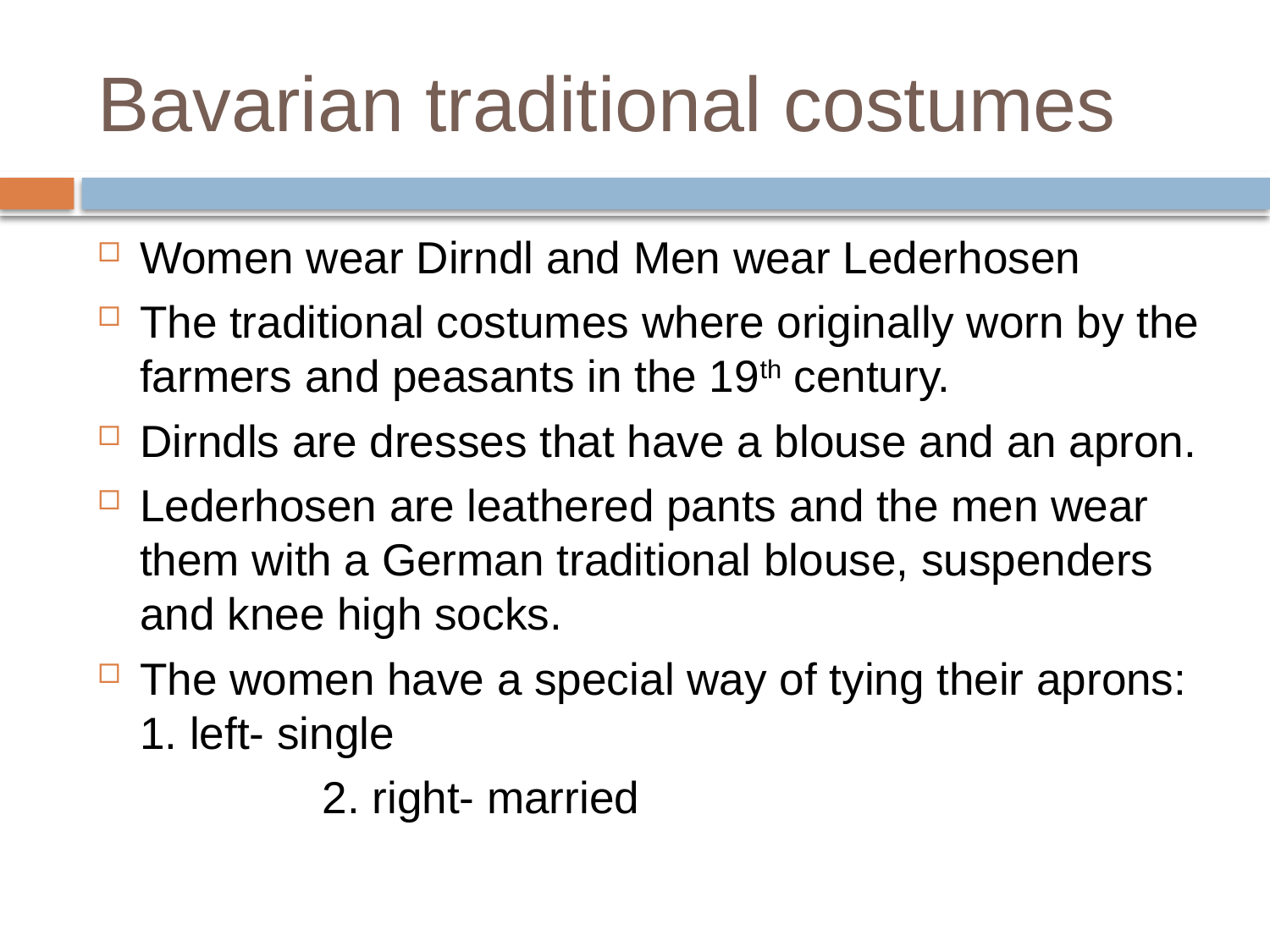

# Bavarian traditional costumes
Women wear Dirndl and Men wear Lederhosen
The traditional costumes where originally worn by the farmers and peasants in the 19th century.
Dirndls are dresses that have a blouse and an apron.
Lederhosen are leathered pants and the men wear them with a German traditional blouse, suspenders and knee high socks.
The women have a special way of tying their aprons:  1. left- single
                  2. right- married